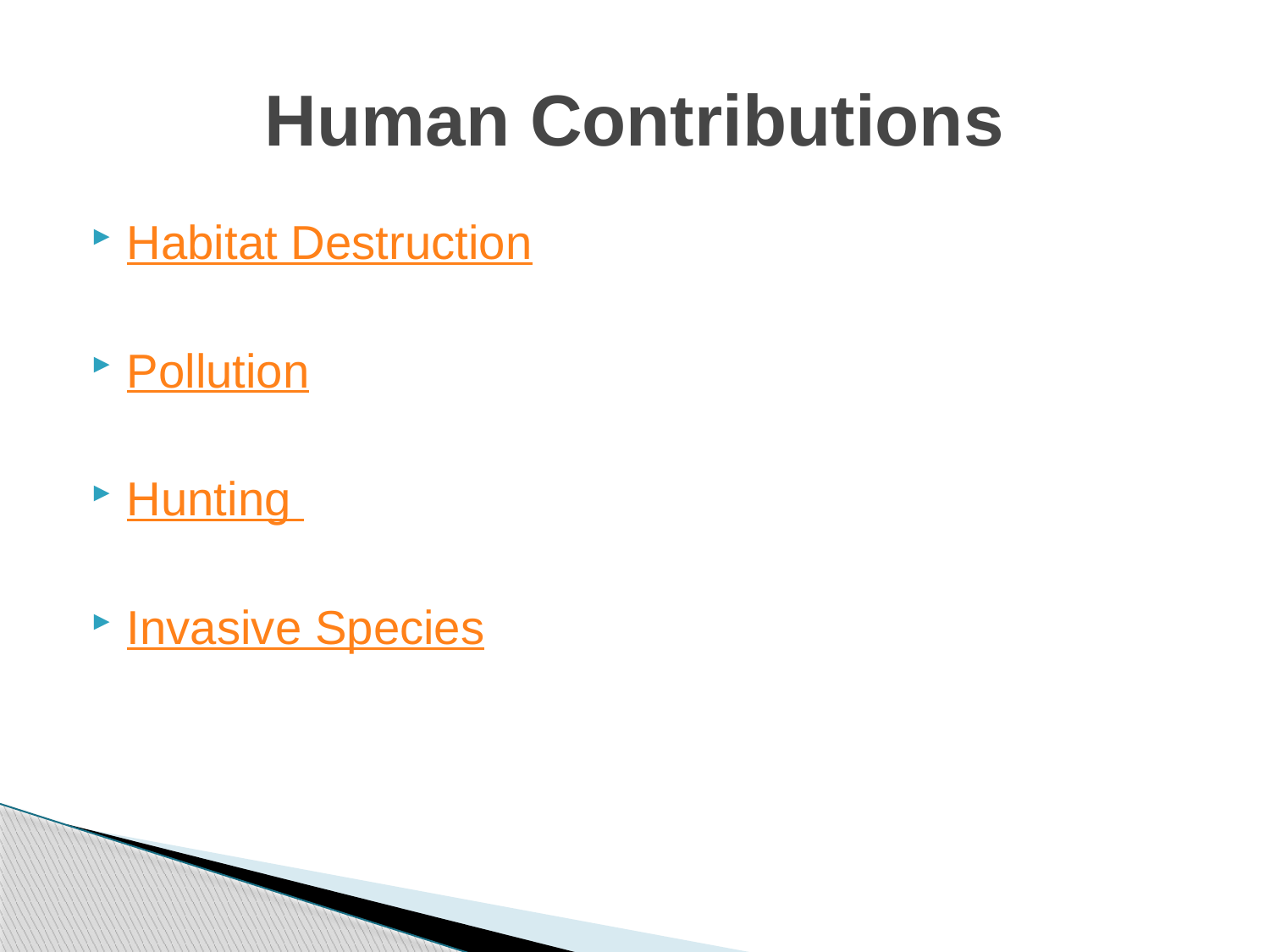

# Human Contributions
Habitat Destruction

Pollution

Hunting

Invasive Species